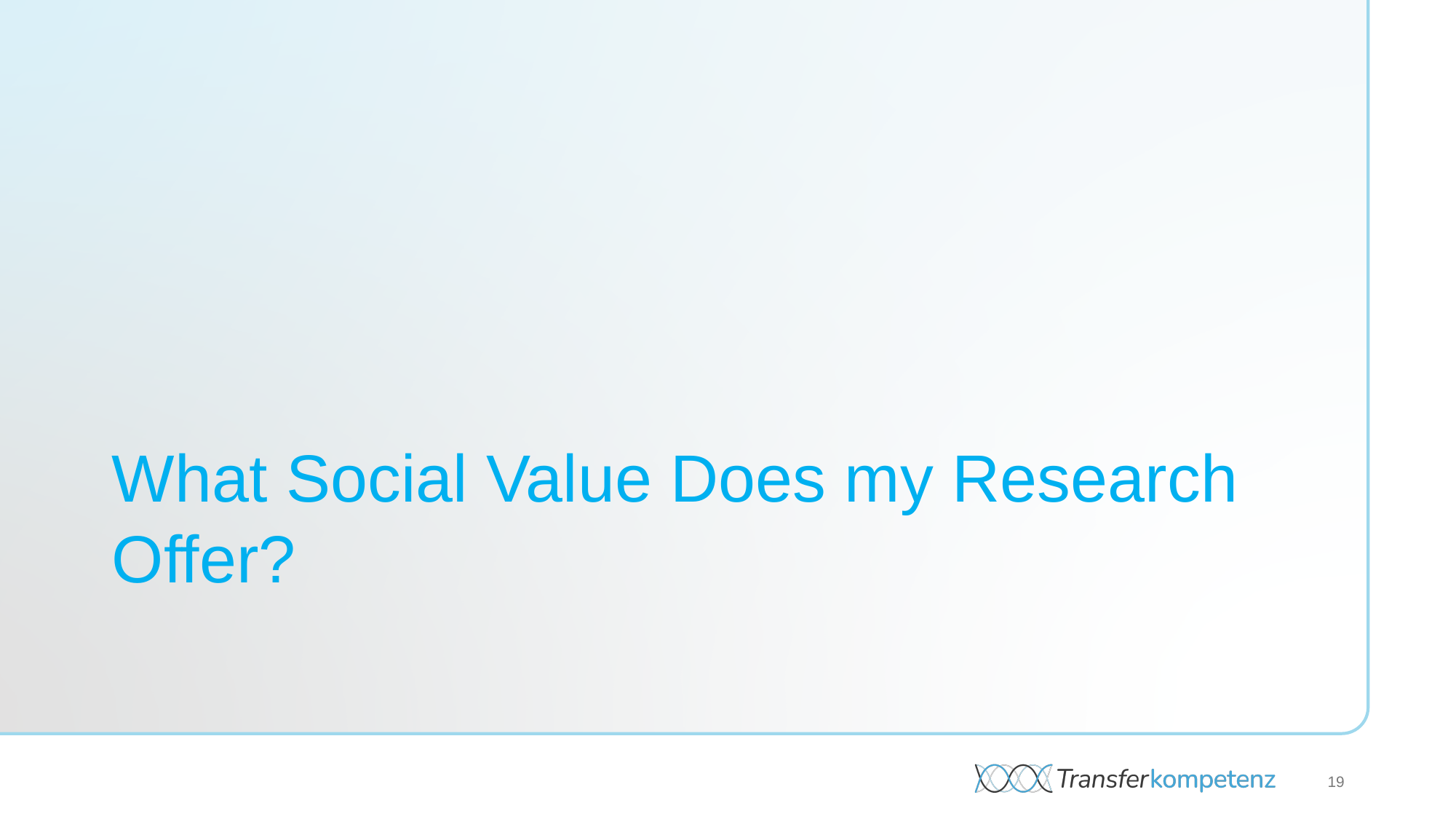

What Social Value Does my Research Offer?
19